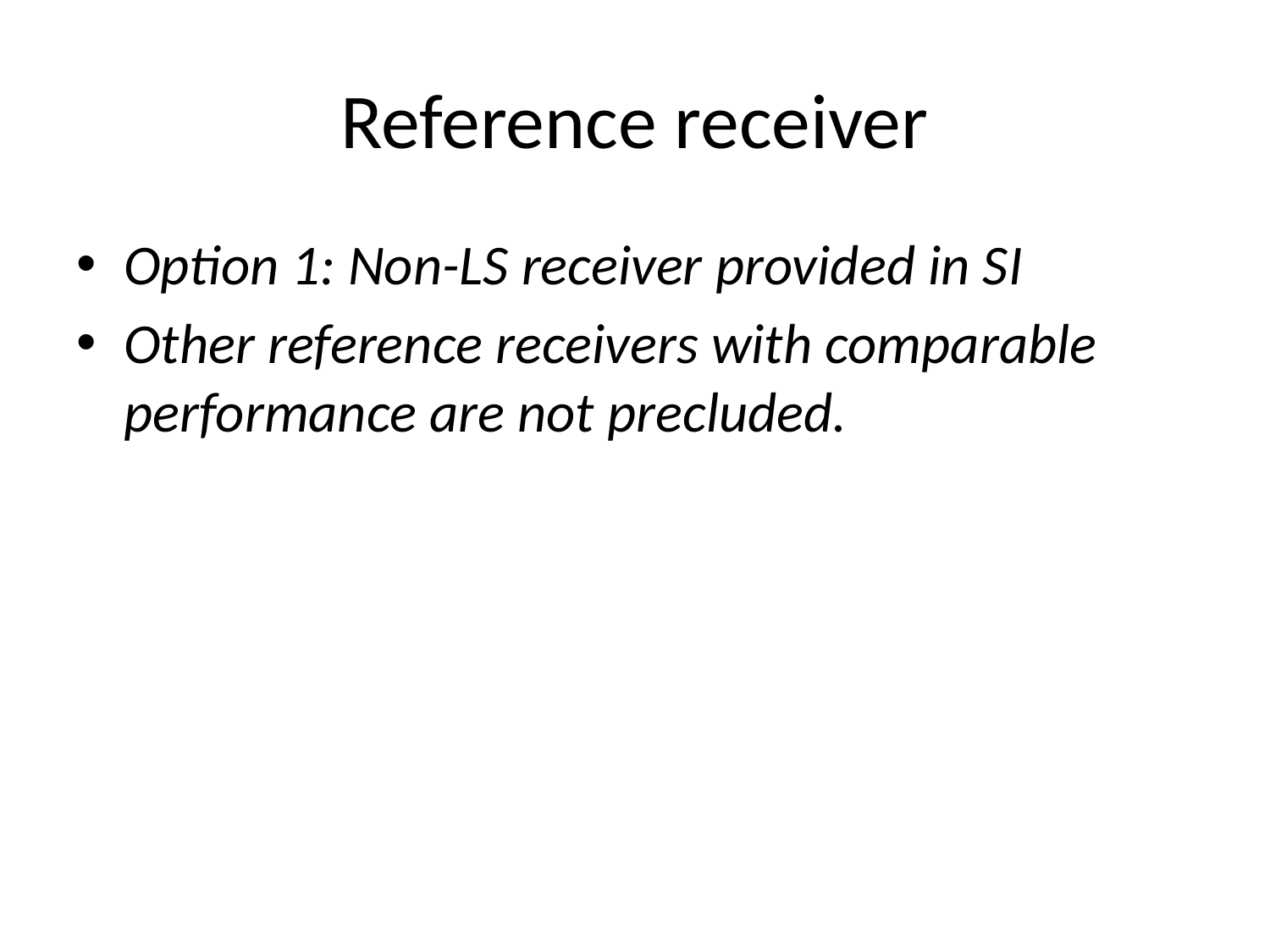

# Reference receiver
Option 1: Non-LS receiver provided in SI
Other reference receivers with comparable performance are not precluded.